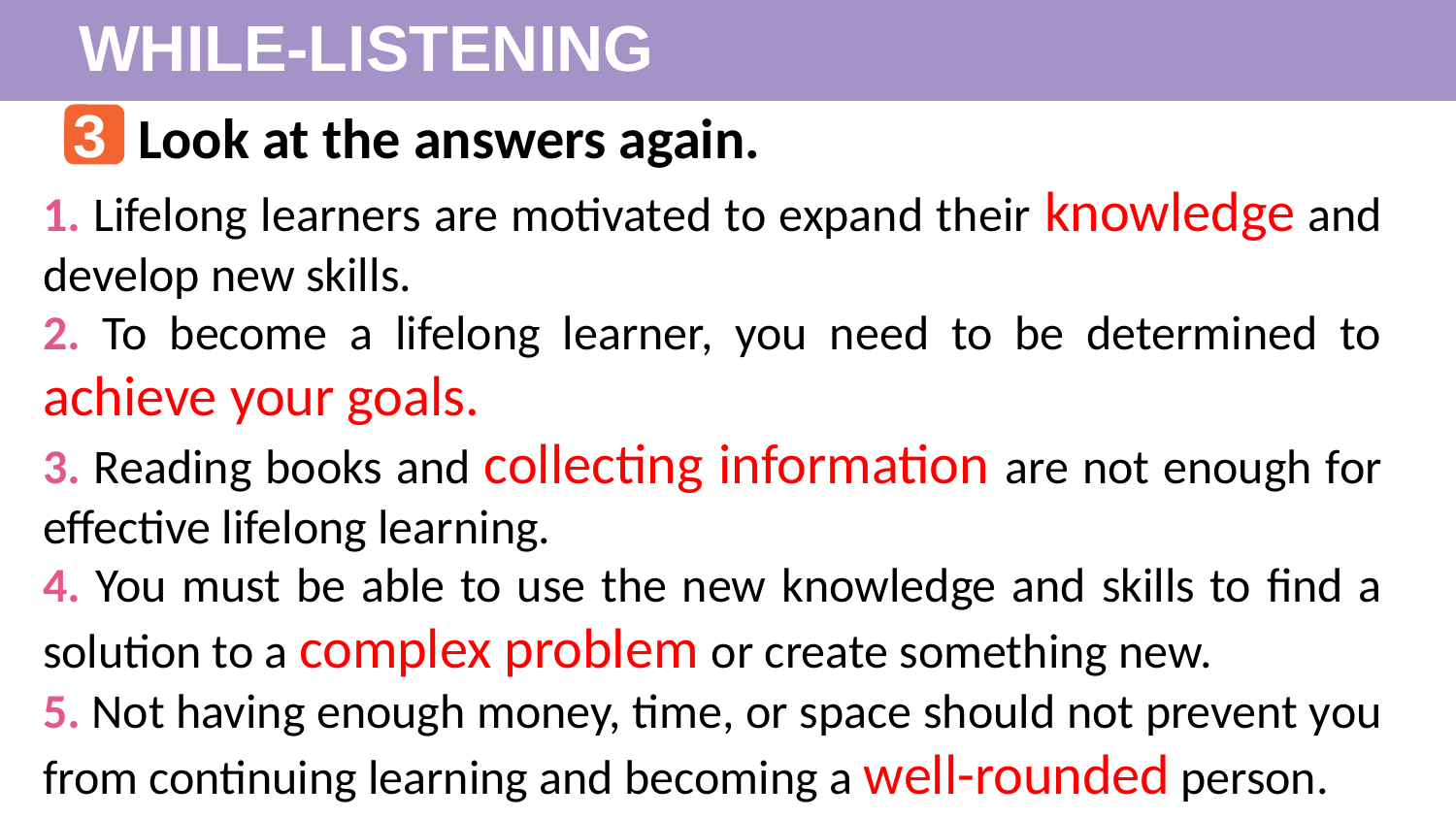

WHILE-LISTENING
3
Look at the answers again.

1. Lifelong learners are motivated to expand their knowledge and develop new skills.
2. To become a lifelong learner, you need to be determined to achieve your goals.
3. Reading books and collecting information are not enough for effective lifelong learning.
4. You must be able to use the new knowledge and skills to find a solution to a complex problem or create something new.
5. Not having enough money, time, or space should not prevent you from continuing learning and becoming a well-rounded person.